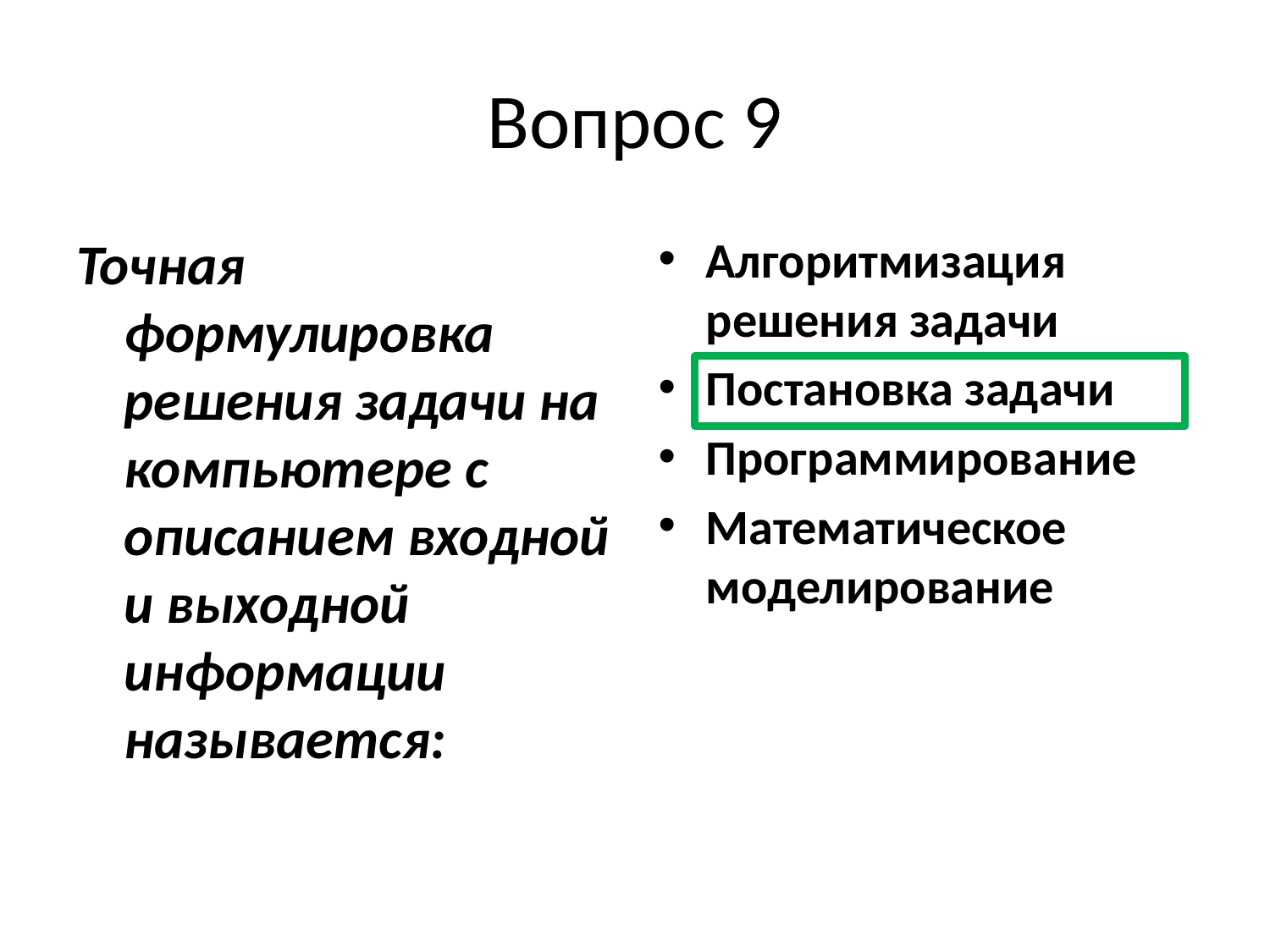

# Вопрос 9
Точная формулировка решения задачи на компьютере с описанием входной и выходной информации называется:

Алгоритмизация решения задачи
Постановка задачи
Программирование
Математическое моделирование